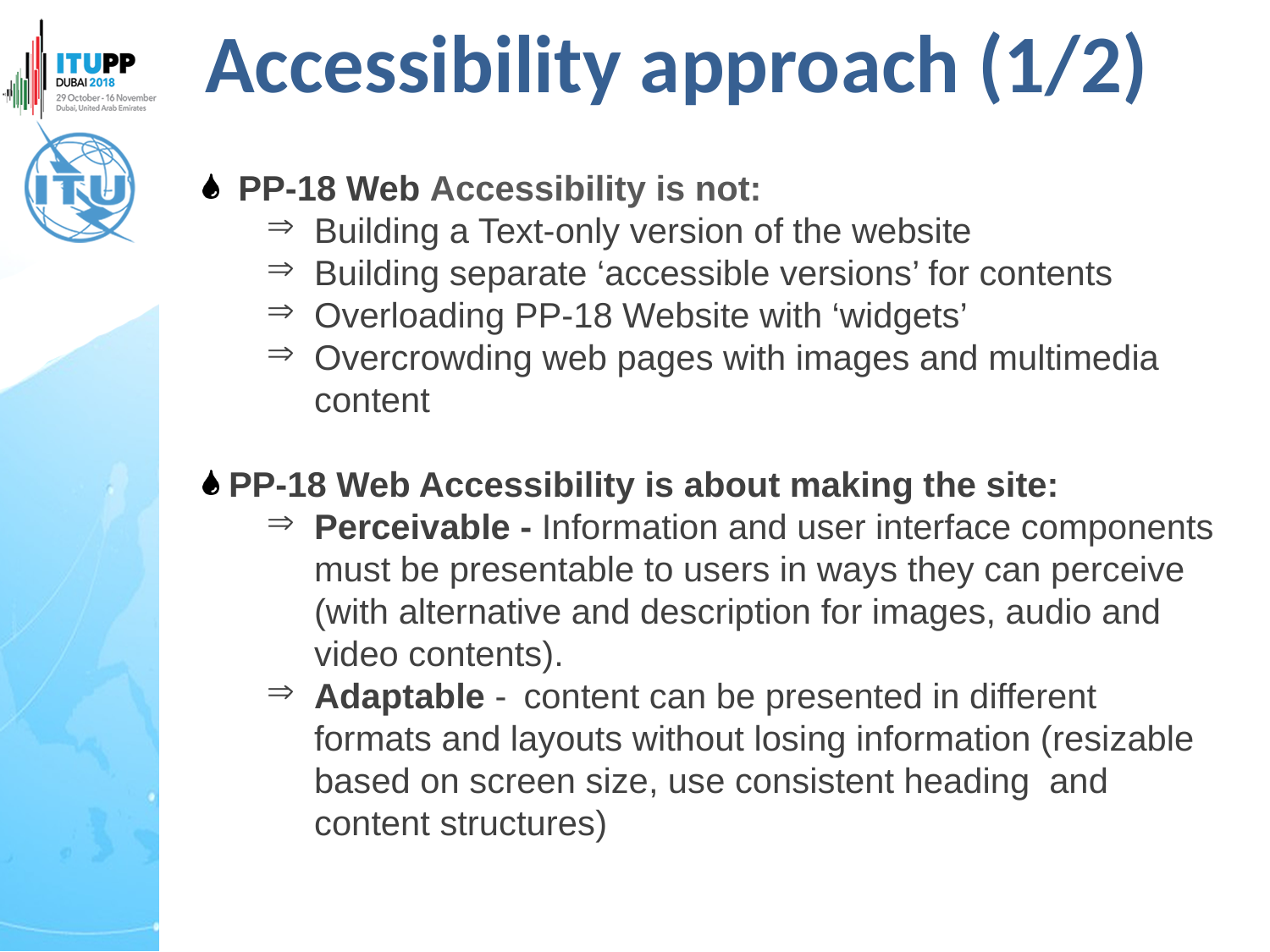

Accessibility approach (1/2)
  PP-18 Web Accessibility is not:
Building a Text-only version of the website
Building separate ‘accessible versions’ for contents
Overloading PP-18 Website with ‘widgets’
Overcrowding web pages with images and multimedia content
 PP-18 Web Accessibility is about making the site:
Perceivable - Information and user interface components must be presentable to users in ways they can perceive (with alternative and description for images, audio and video contents).
Adaptable -  content can be presented in different formats and layouts without losing information (resizable based on screen size, use consistent heading  and content structures)